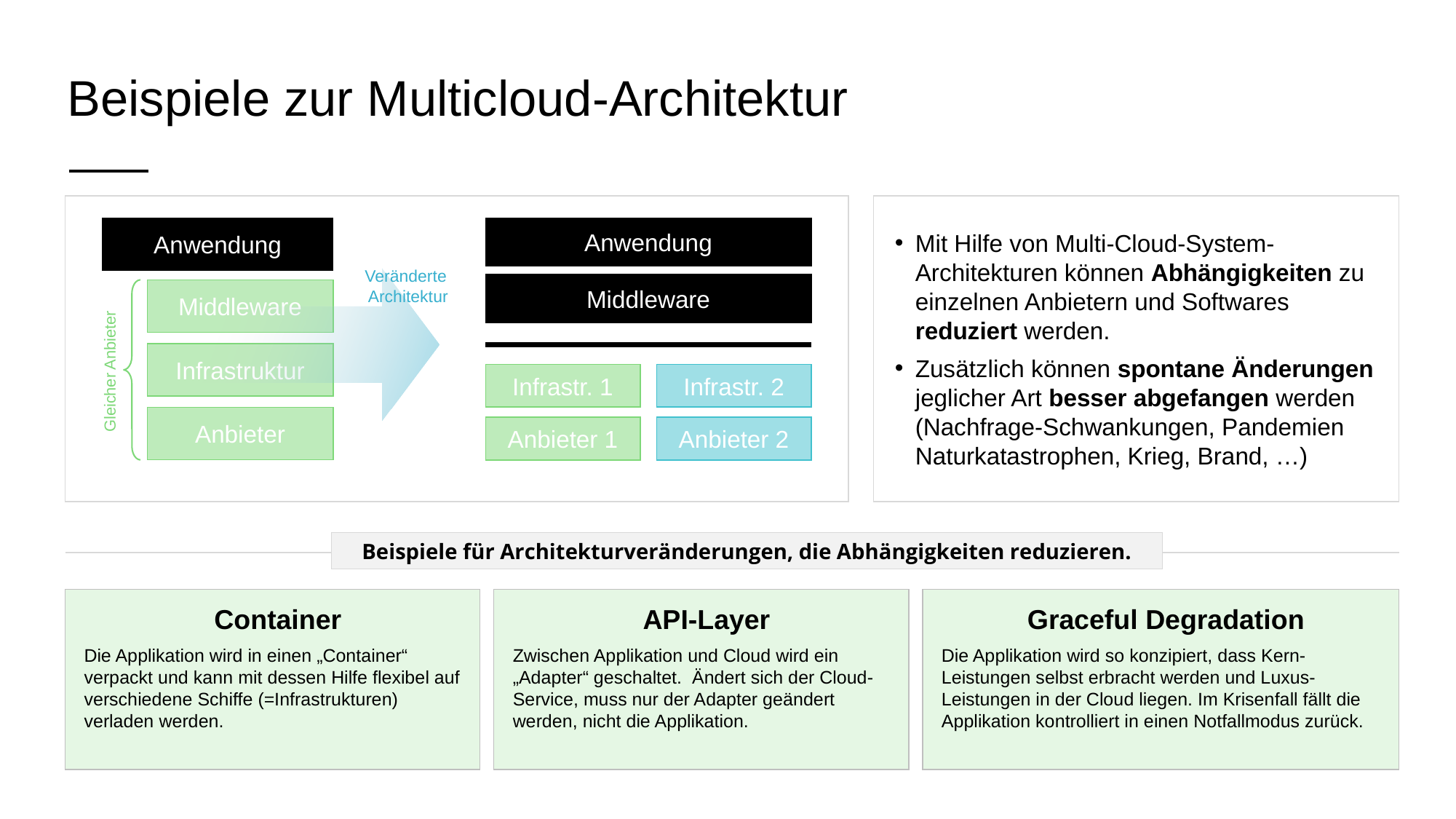

# Beispiele zur Multicloud-Architektur
Mit Hilfe von Multi-Cloud-System-Architekturen können Abhängigkeiten zu einzelnen Anbietern und Softwares reduziert werden.
Zusätzlich können spontane Änderungen jeglicher Art besser abgefangen werden (Nachfrage-Schwankungen, Pandemien Naturkatastrophen, Krieg, Brand, …)

Anwendung
Middleware
Infrastruktur
Anbieter
Anwendung
Middleware
Veränderte
Architektur

Gleicher Anbieter
Infrastr. 1
Infrastr. 2
Anbieter 1
Anbieter 2
Beispiele für Architekturveränderungen, die Abhängigkeiten reduzieren.
Container
Die Applikation wird in einen „Container“ verpackt und kann mit dessen Hilfe flexibel auf verschiedene Schiffe (=Infrastrukturen) verladen werden.
API-Layer
Zwischen Applikation und Cloud wird ein „Adapter“ geschaltet.  Ändert sich der Cloud-Service, muss nur der Adapter geändert werden, nicht die Applikation.
Graceful Degradation
Die Applikation wird so konzipiert, dass Kern-Leistungen selbst erbracht werden und Luxus-Leistungen in der Cloud liegen. Im Krisenfall fällt die Applikation kontrolliert in einen Notfallmodus zurück.